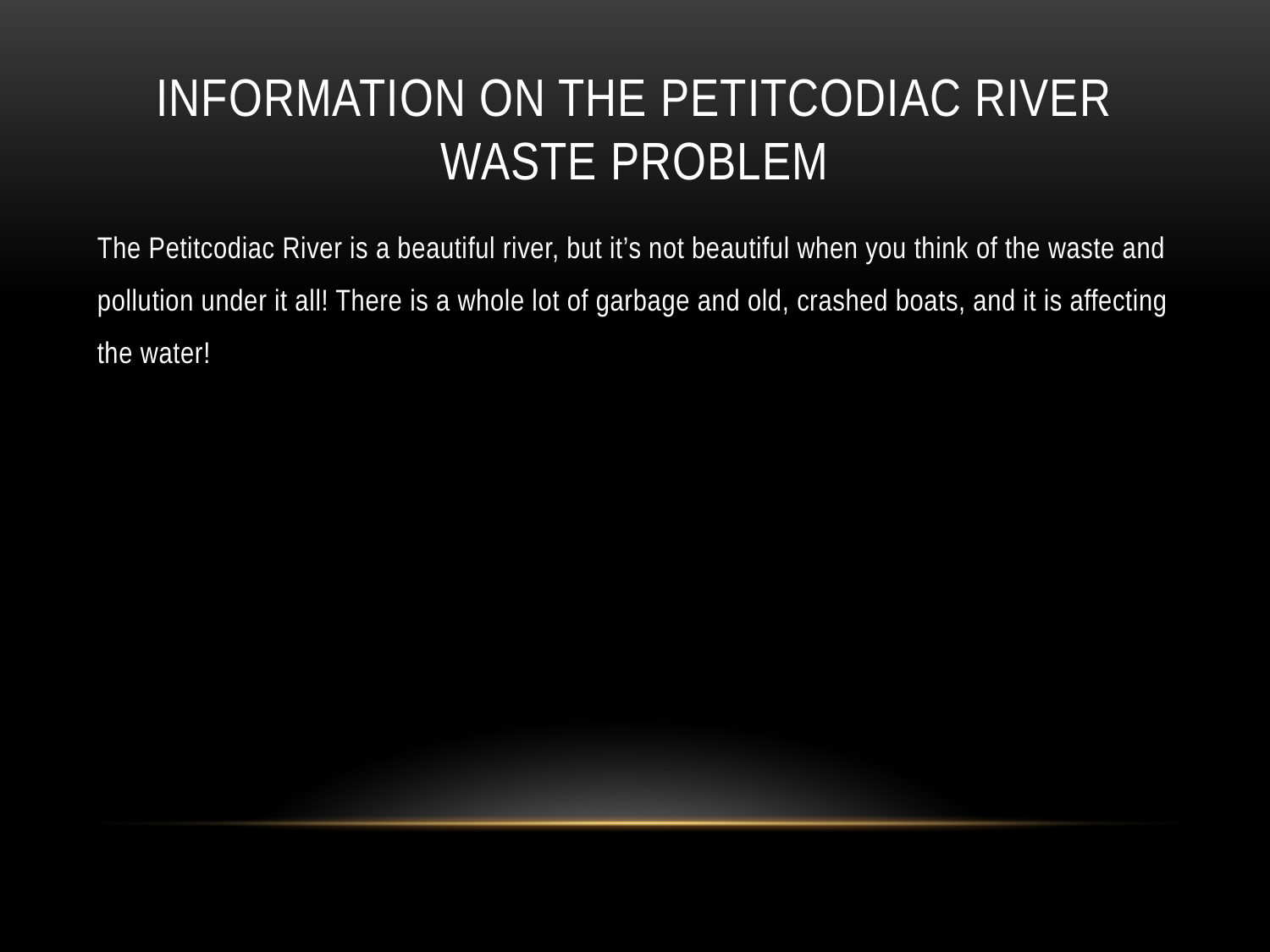

# Information on the Petitcodiac River waste problem
The Petitcodiac River is a beautiful river, but it’s not beautiful when you think of the waste and
pollution under it all! There is a whole lot of garbage and old, crashed boats, and it is affecting
the water!